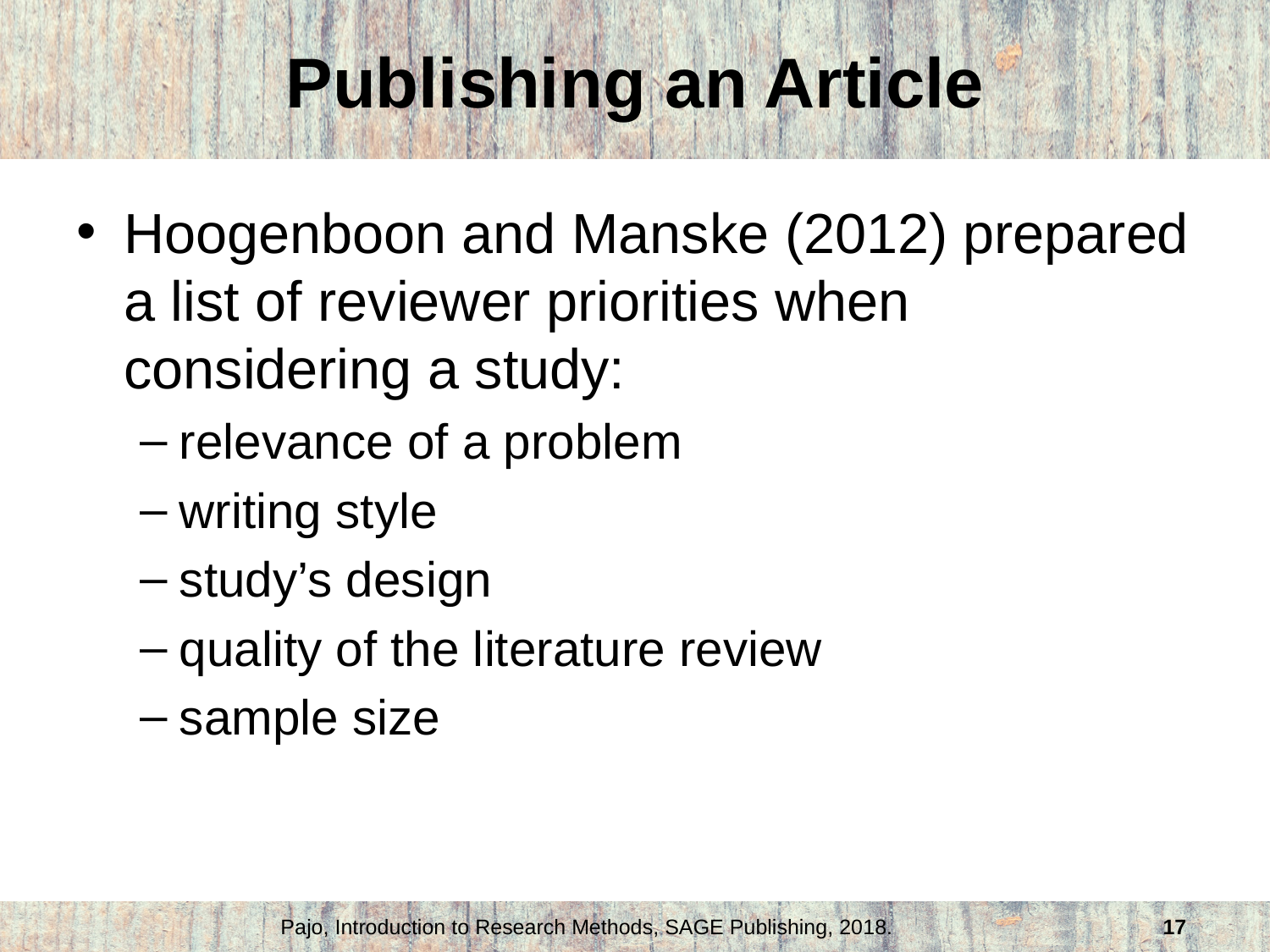

# Publishing an Article
Hoogenboon and Manske (2012) prepared a list of reviewer priorities when considering a study:
relevance of a problem
writing style
study’s design
quality of the literature review
sample size
Pajo, Introduction to Research Methods, SAGE Publishing, 2018.
17